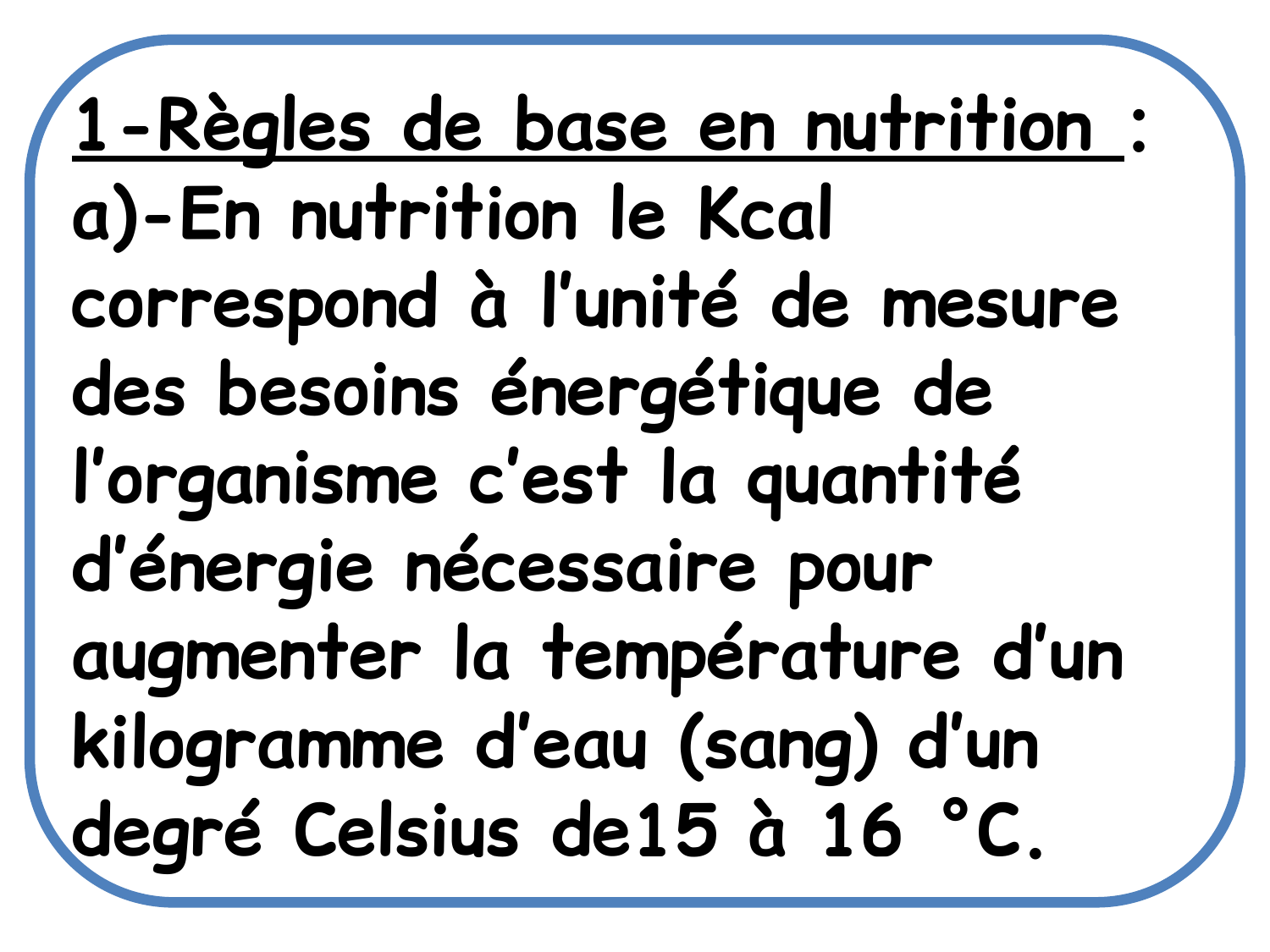

1-Règles de base en nutrition :
a)-En nutrition le Kcal correspond à l’unité de mesure des besoins énergétique de l’organisme c’est la quantité d’énergie nécessaire pour augmenter la température d’un kilogramme d’eau (sang) d’un degré Celsius de15 à 16 °C.